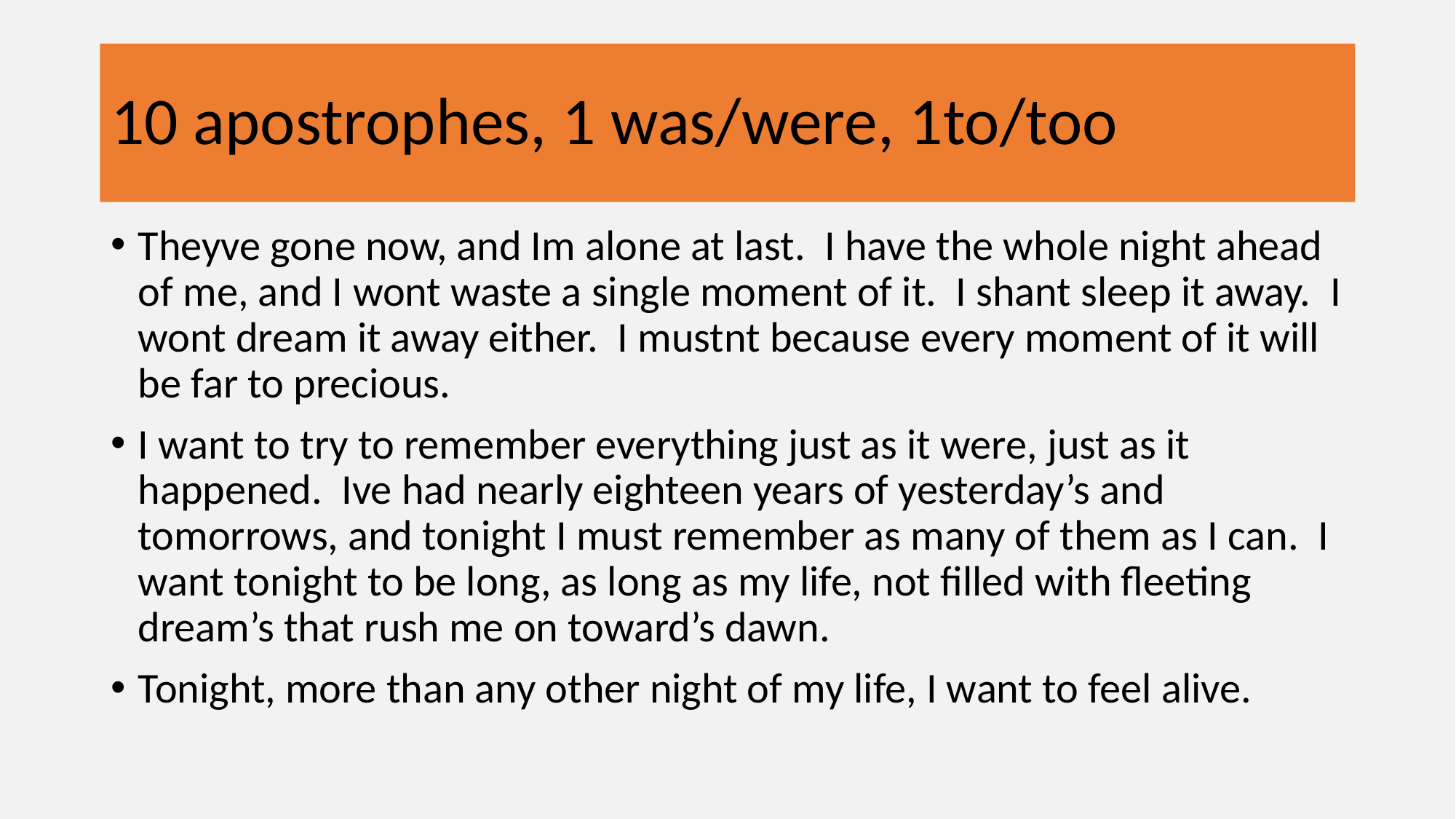

# 10 apostrophes, 1 was/were, 1to/too
Theyve gone now, and Im alone at last.  I have the whole night ahead of me, and I wont waste a single moment of it.  I shant sleep it away.  I wont dream it away either.  I mustnt because every moment of it will be far to precious.
I want to try to remember everything just as it were, just as it happened.  Ive had nearly eighteen years of yesterday’s and tomorrows, and tonight I must remember as many of them as I can.  I want tonight to be long, as long as my life, not filled with fleeting dream’s that rush me on toward’s dawn.
Tonight, more than any other night of my life, I want to feel alive.